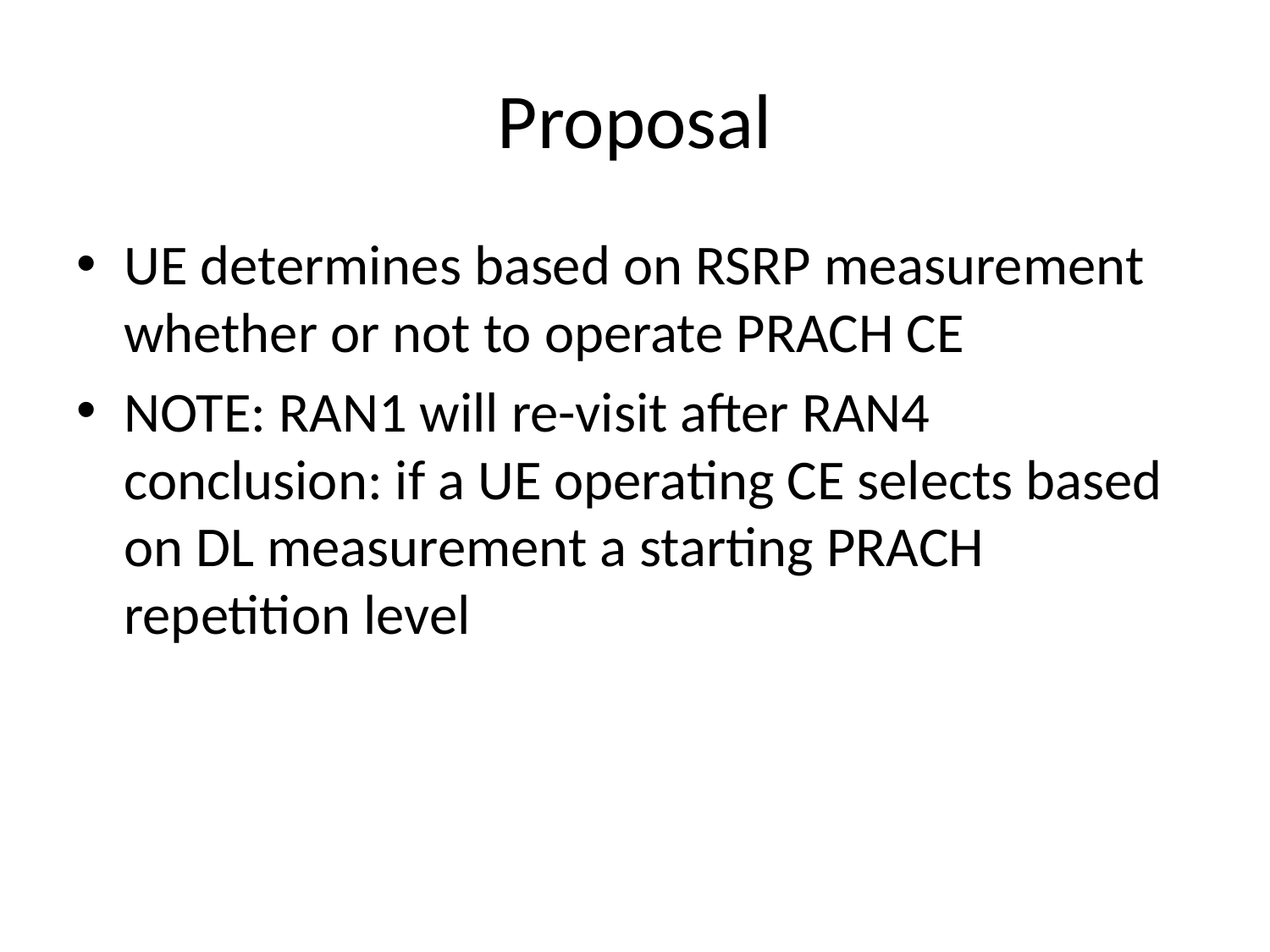

# Proposal
UE determines based on RSRP measurement whether or not to operate PRACH CE
NOTE: RAN1 will re-visit after RAN4 conclusion: if a UE operating CE selects based on DL measurement a starting PRACH repetition level